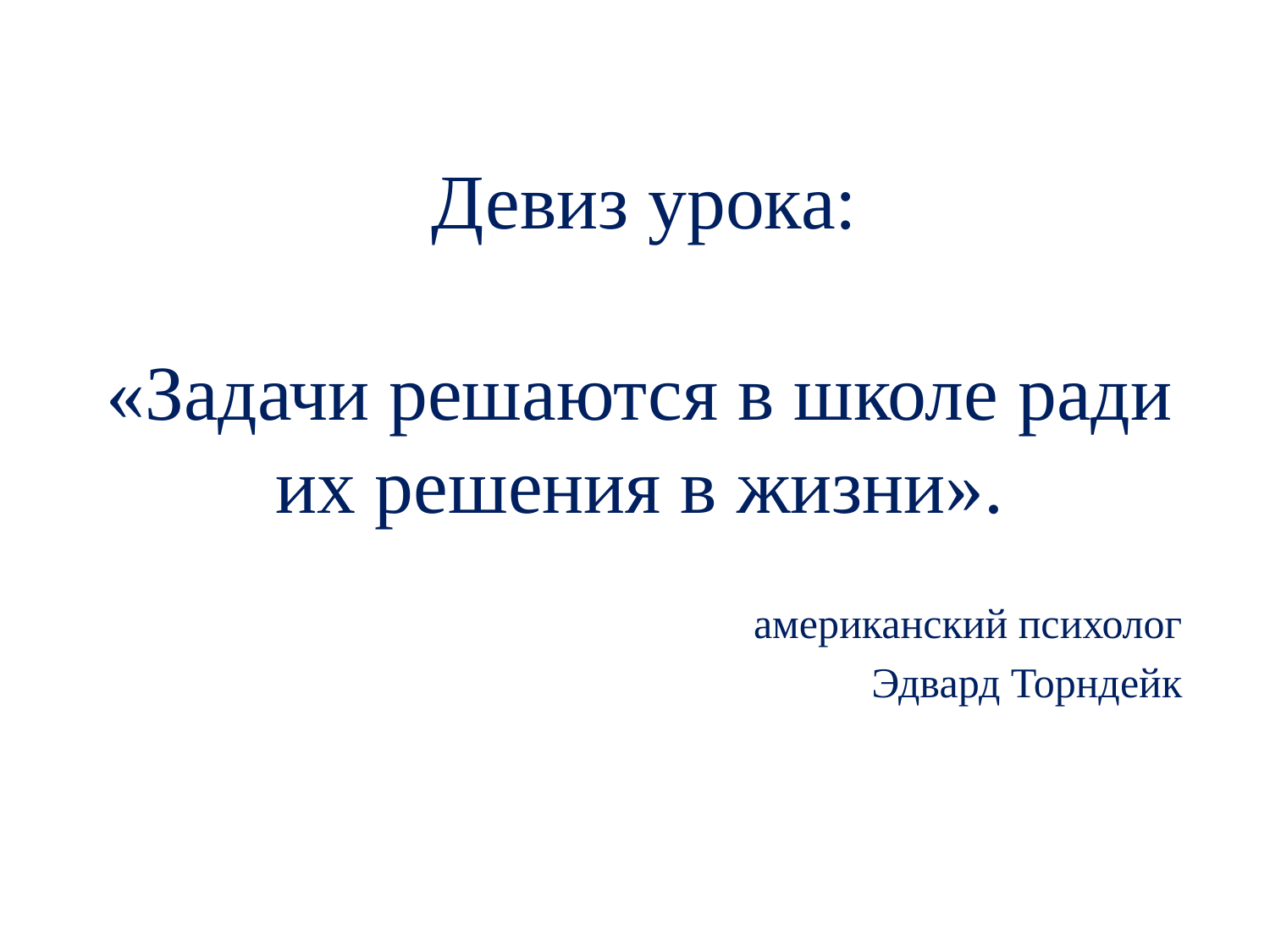

# Девиз урока:
«Задачи решаются в школе ради их решения в жизни».

американский психолог
Эдвард Торндейк